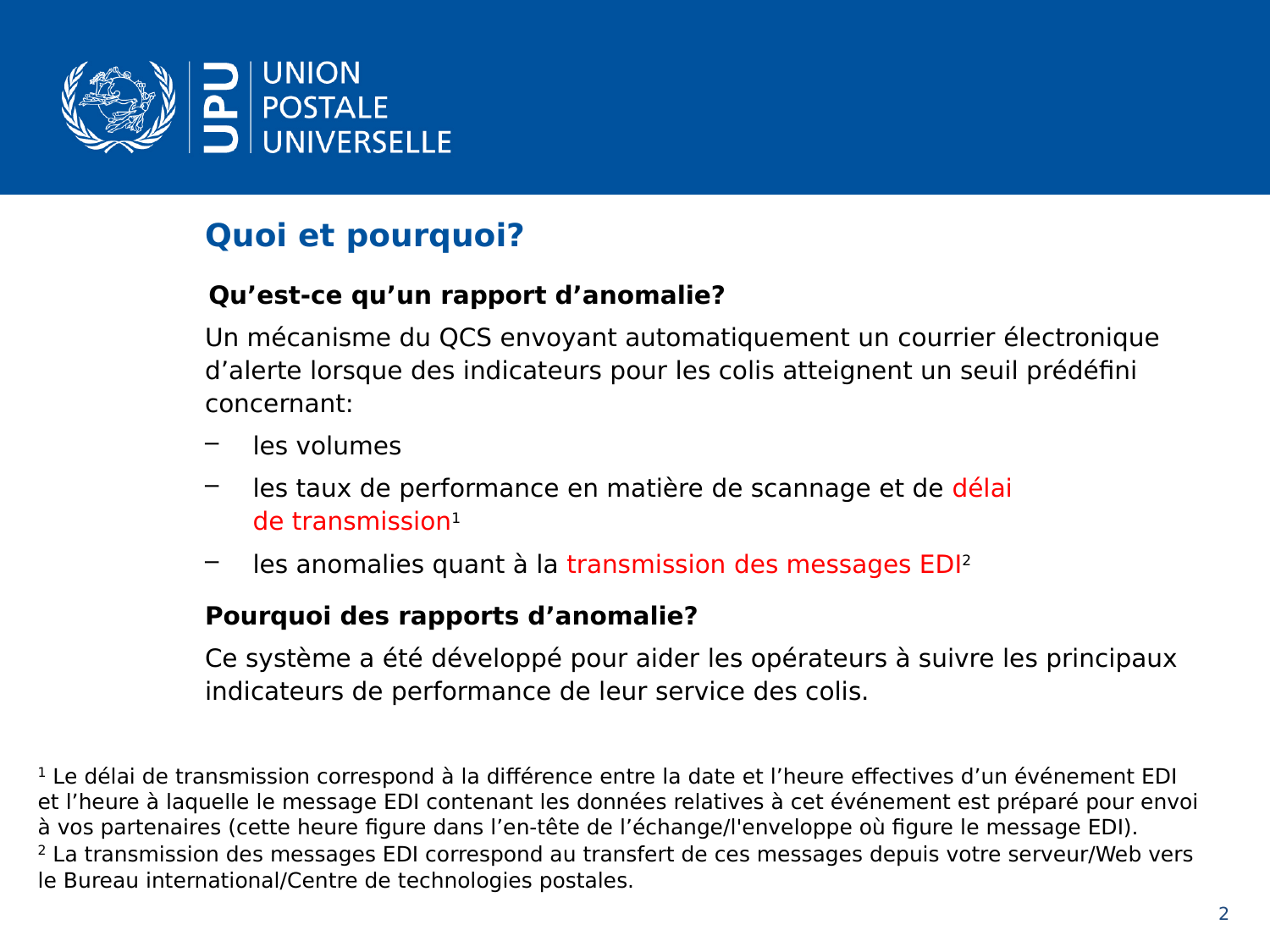

# Quoi et pourquoi?
Qu’est-ce qu’un rapport d’anomalie?
Un mécanisme du QCS envoyant automatiquement un courrier électronique d’alerte lorsque des indicateurs pour les colis atteignent un seuil prédéfini concernant:
les volumes
les taux de performance en matière de scannage et de délai
de transmission1
les anomalies quant à la transmission des messages EDI2
Pourquoi des rapports d’anomalie?
Ce système a été développé pour aider les opérateurs à suivre les principaux indicateurs de performance de leur service des colis.

1 Le délai de transmission correspond à la différence entre la date et l’heure effectives d’un événement EDI
et l’heure à laquelle le message EDI contenant les données relatives à cet événement est préparé pour envoi
à vos partenaires (cette heure figure dans l’en-tête de l’échange/l'enveloppe où figure le message EDI).
2 La transmission des messages EDI correspond au transfert de ces messages depuis votre serveur/Web vers
le Bureau international/Centre de technologies postales.
2